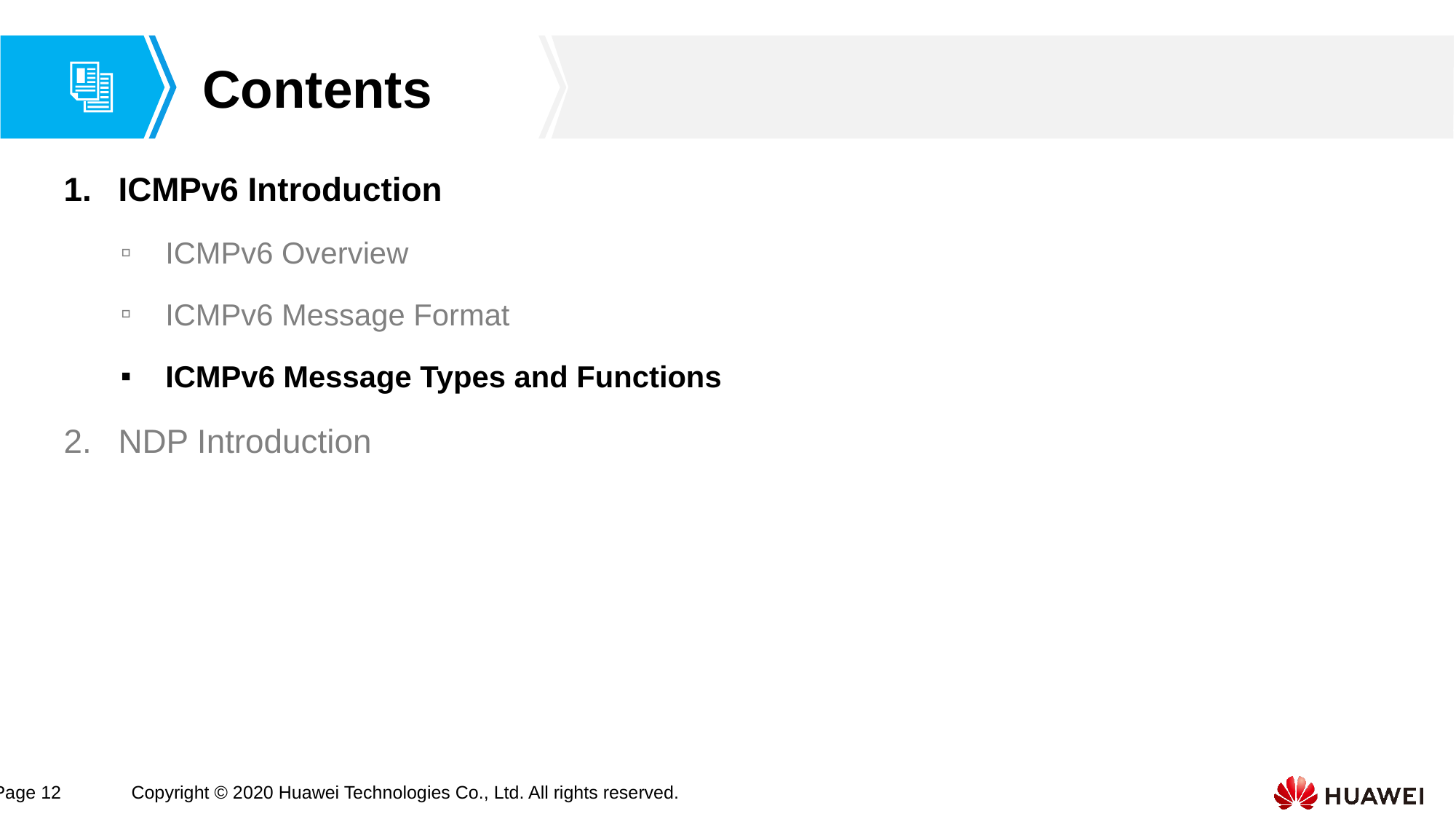

ICMPv6 Introduction
ICMPv6 Overview
ICMPv6 Message Format
ICMPv6 Message Types and Functions
NDP Introduction